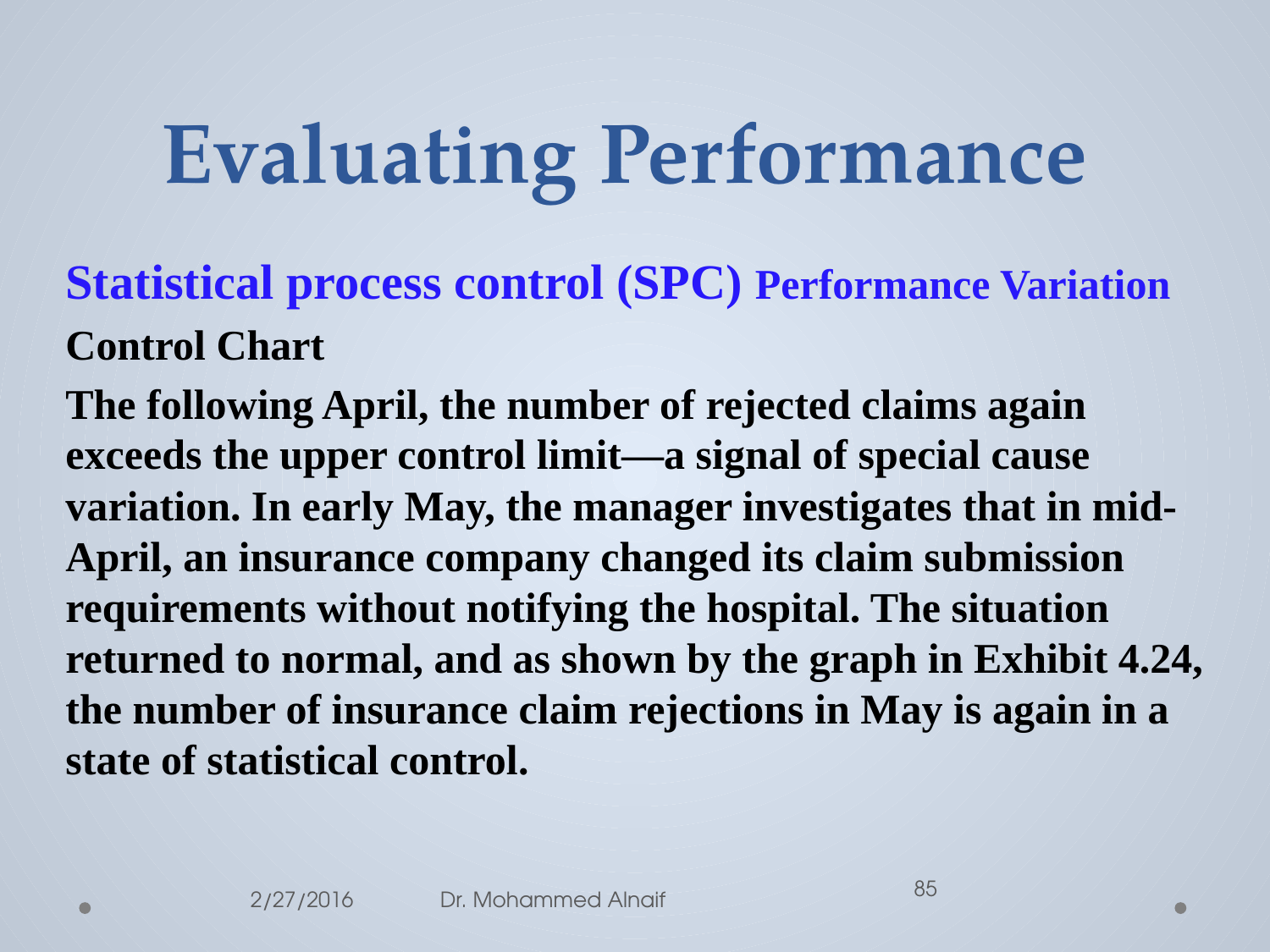

# Evaluating Performance
Statistical process control (SPC) Performance Variation
Control Chart
The following April, the number of rejected claims again exceeds the upper control limit—a signal of special cause variation. In early May, the manager investigates that in mid-April, an insurance company changed its claim submission requirements without notifying the hospital. The situation returned to normal, and as shown by the graph in Exhibit 4.24, the number of insurance claim rejections in May is again in a state of statistical control.
85
2/27/2016
Dr. Mohammed Alnaif